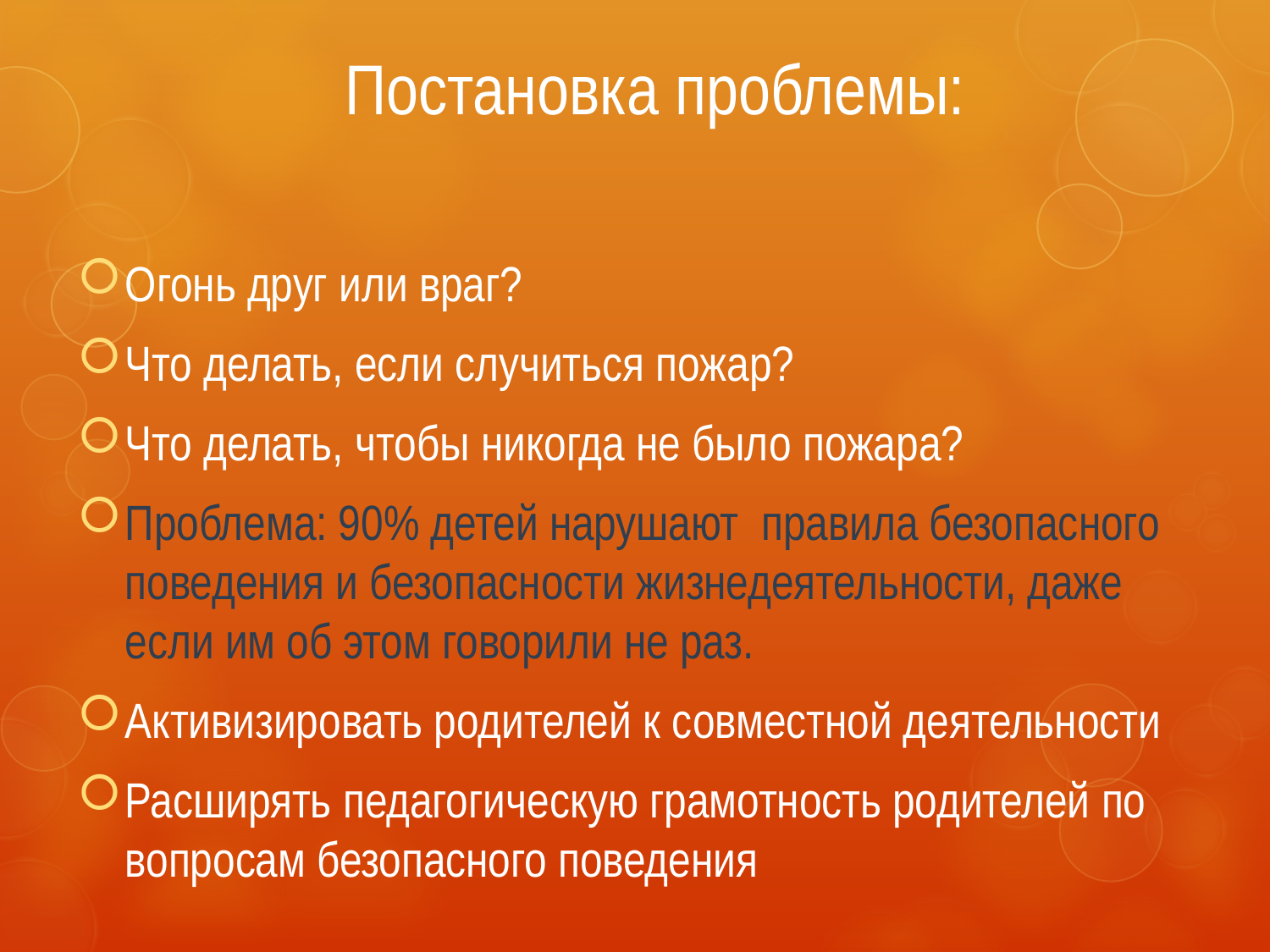

# Постановка проблемы:
Огонь друг или враг?
Что делать, если случиться пожар?
Что делать, чтобы никогда не было пожара?
Проблема: 90% детей нарушают  правила безопасного поведения и безопасности жизнедеятельности, даже если им об этом говорили не раз.
Активизировать родителей к совместной деятельности
Расширять педагогическую грамотность родителей по вопросам безопасного поведения